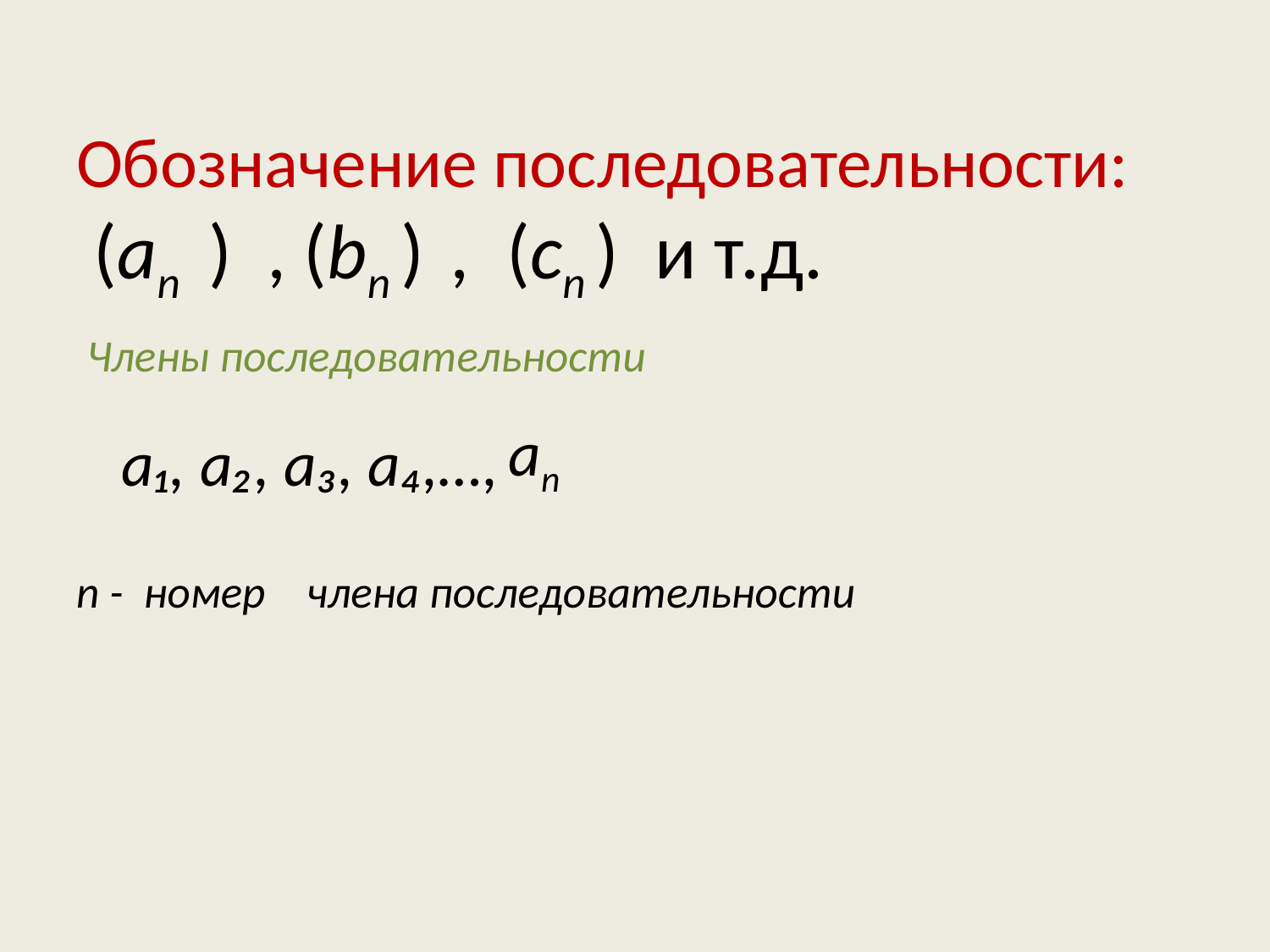

# Обозначение последовательности: (аn  )  , (bn )  ,  (cn )  и т.д. Члены последовательности n -  номер    члена последовательности
аn
а₁, а₂, а₃, а₄,…,